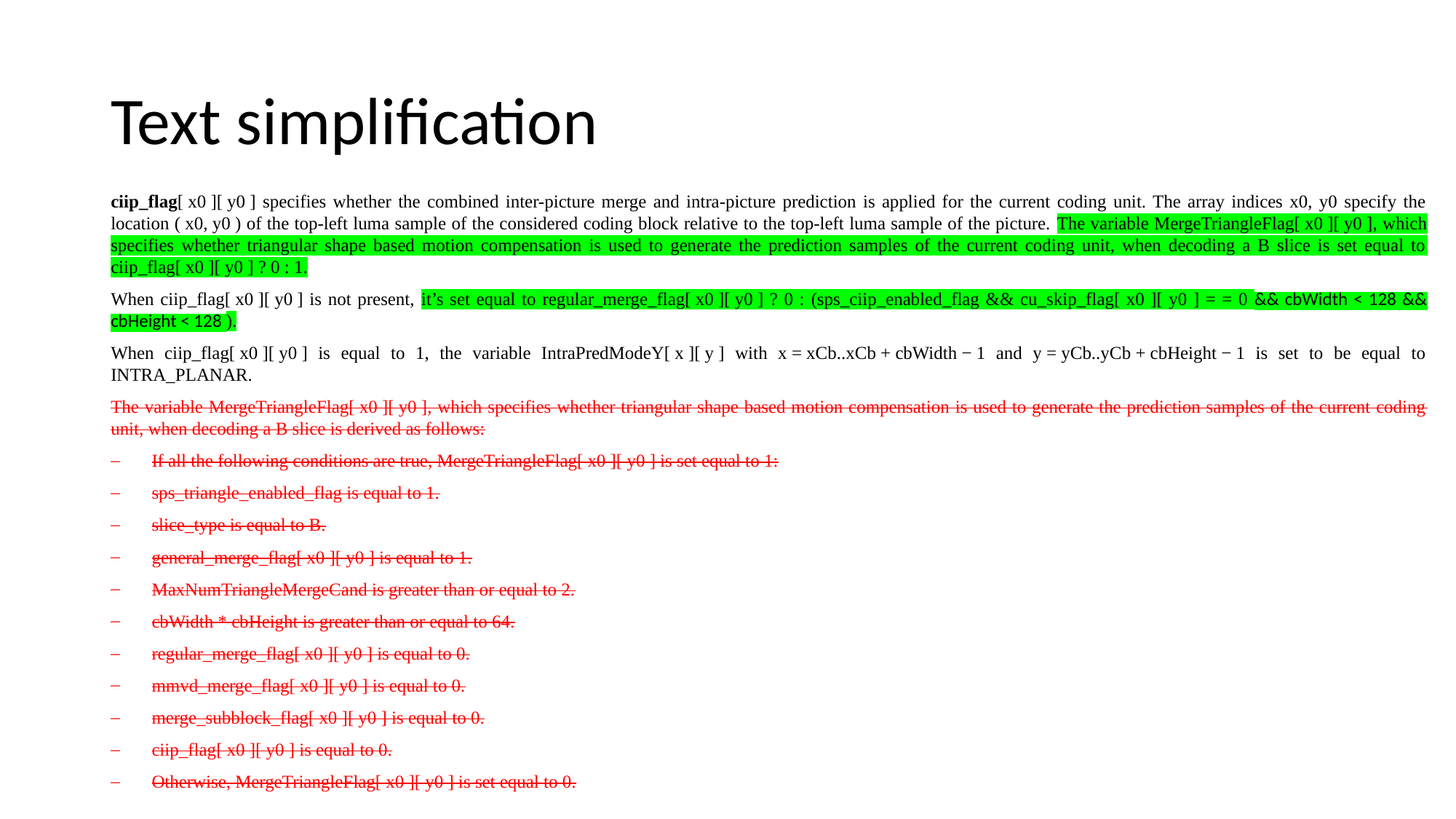

# Text simplification
ciip_flag[ x0 ][ y0 ] specifies whether the combined inter-picture merge and intra-picture prediction is applied for the current coding unit. The array indices x0, y0 specify the location ( x0, y0 ) of the top-left luma sample of the considered coding block relative to the top-left luma sample of the picture. The variable MergeTriangleFlag[ x0 ][ y0 ], which specifies whether triangular shape based motion compensation is used to generate the prediction samples of the current coding unit, when decoding a B slice is set equal to ciip_flag[ x0 ][ y0 ] ? 0 : 1.
When ciip_flag[ x0 ][ y0 ] is not present, it’s set equal to regular_merge_flag[ x0 ][ y0 ] ? 0 : (sps_ciip_enabled_flag && cu_skip_flag[ x0 ][ y0 ] = = 0 && cbWidth < 128 && cbHeight < 128 ).
When ciip_flag[ x0 ][ y0 ] is equal to 1, the variable IntraPredModeY[ x ][ y ] with x = xCb..xCb + cbWidth − 1 and y = yCb..yCb + cbHeight − 1 is set to be equal to INTRA_PLANAR.
The variable MergeTriangleFlag[ x0 ][ y0 ], which specifies whether triangular shape based motion compensation is used to generate the prediction samples of the current coding unit, when decoding a B slice is derived as follows:
If all the following conditions are true, MergeTriangleFlag[ x0 ][ y0 ] is set equal to 1:
sps_triangle_enabled_flag is equal to 1.
slice_type is equal to B.
general_merge_flag[ x0 ][ y0 ] is equal to 1.
MaxNumTriangleMergeCand is greater than or equal to 2.
cbWidth * cbHeight is greater than or equal to 64.
regular_merge_flag[ x0 ][ y0 ] is equal to 0.
mmvd_merge_flag[ x0 ][ y0 ] is equal to 0.
merge_subblock_flag[ x0 ][ y0 ] is equal to 0.
ciip_flag[ x0 ][ y0 ] is equal to 0.
Otherwise, MergeTriangleFlag[ x0 ][ y0 ] is set equal to 0.